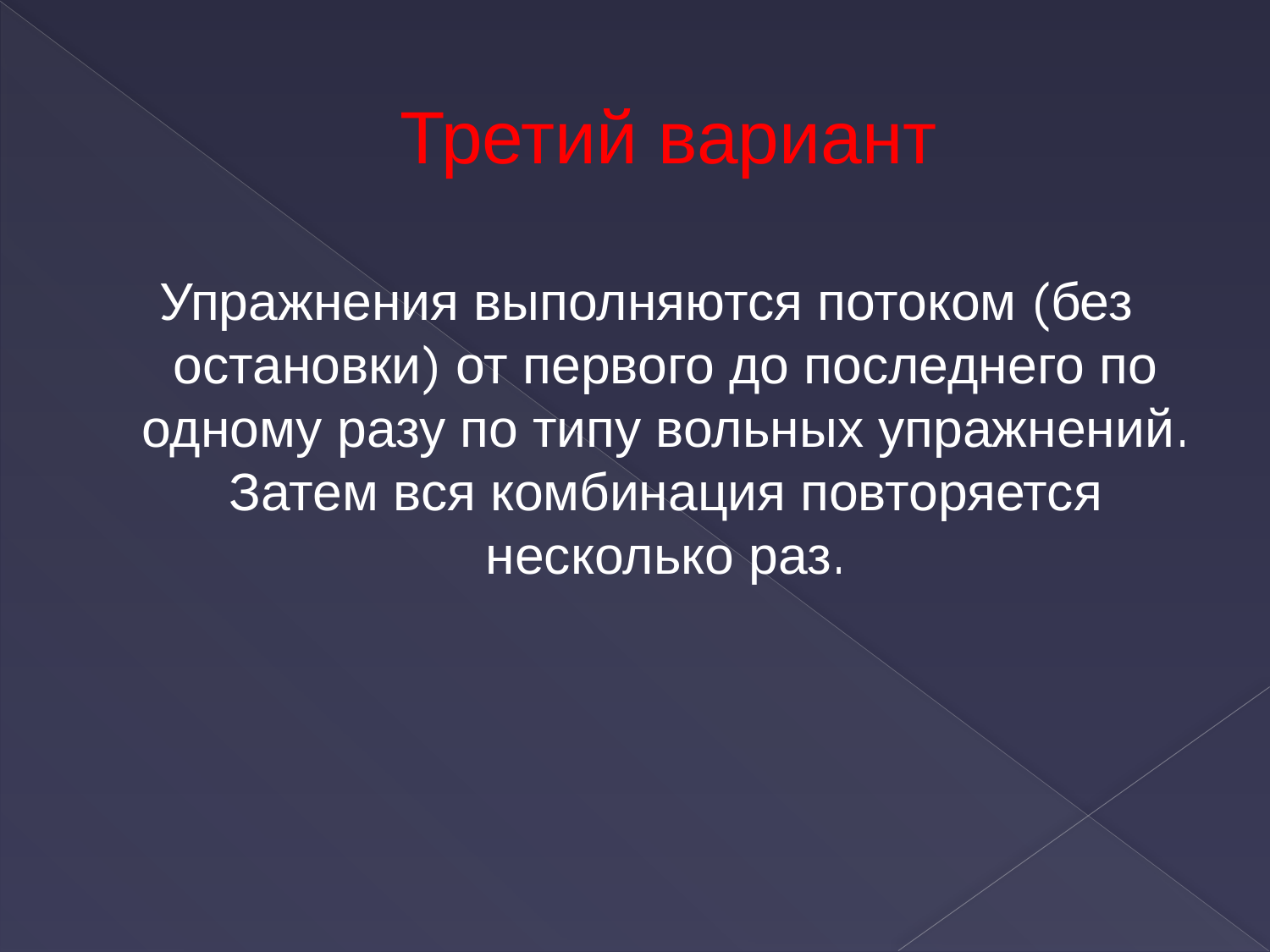

# Третий вариант
 Упражнения выполняются потоком (без остановки) от первого до последнего по одному разу по типу вольных упражнений. Затем вся комбинация повторяется несколько раз.